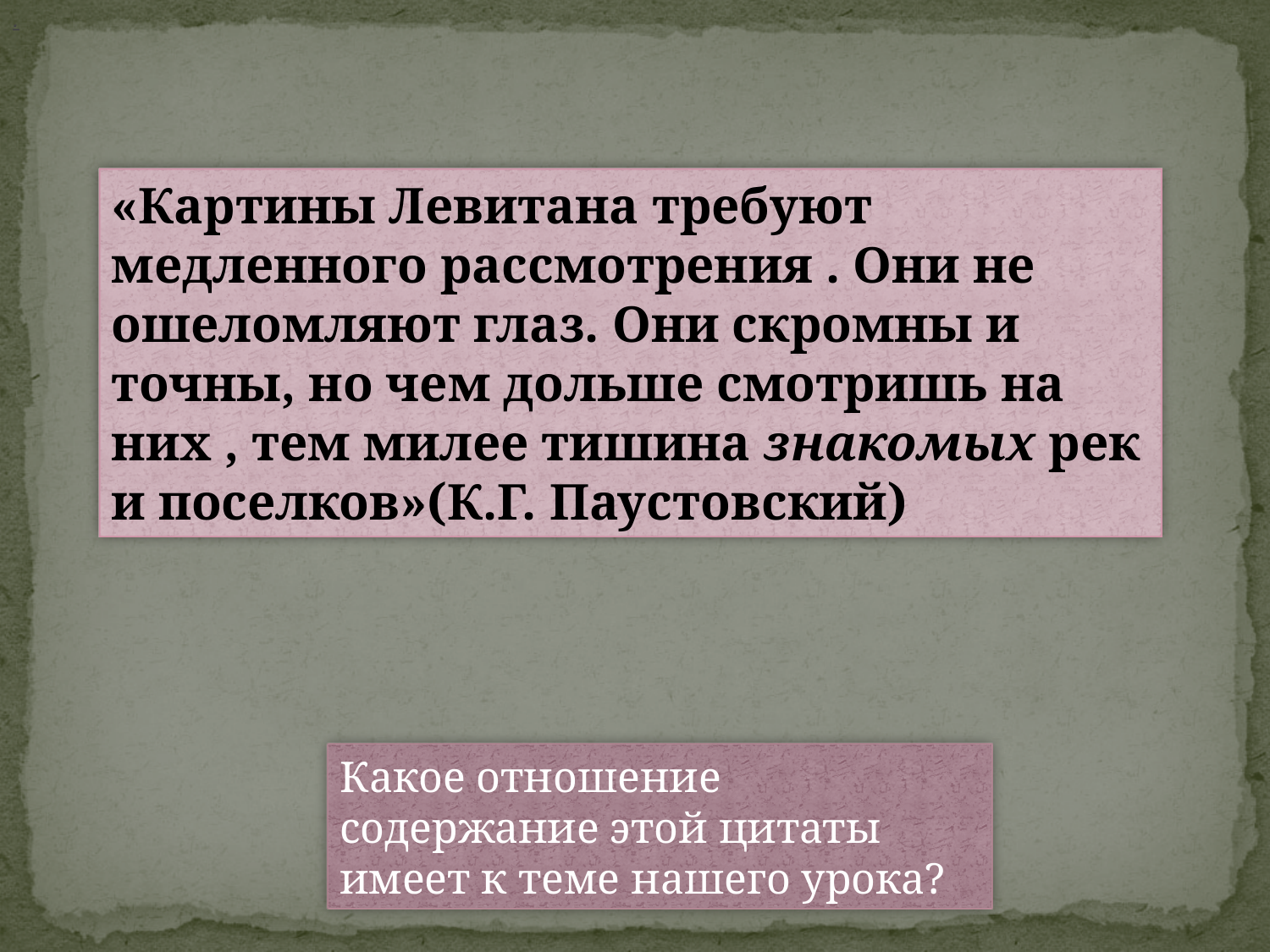

.

«Картины Левитана требуют медленного рассмотрения . Они не ошеломляют глаз. Они скромны и точны, но чем дольше смотришь на них , тем милее тишина знакомых рек и поселков»(К.Г. Паустовский)
Какое отношение содержание этой цитаты имеет к теме нашего урока?